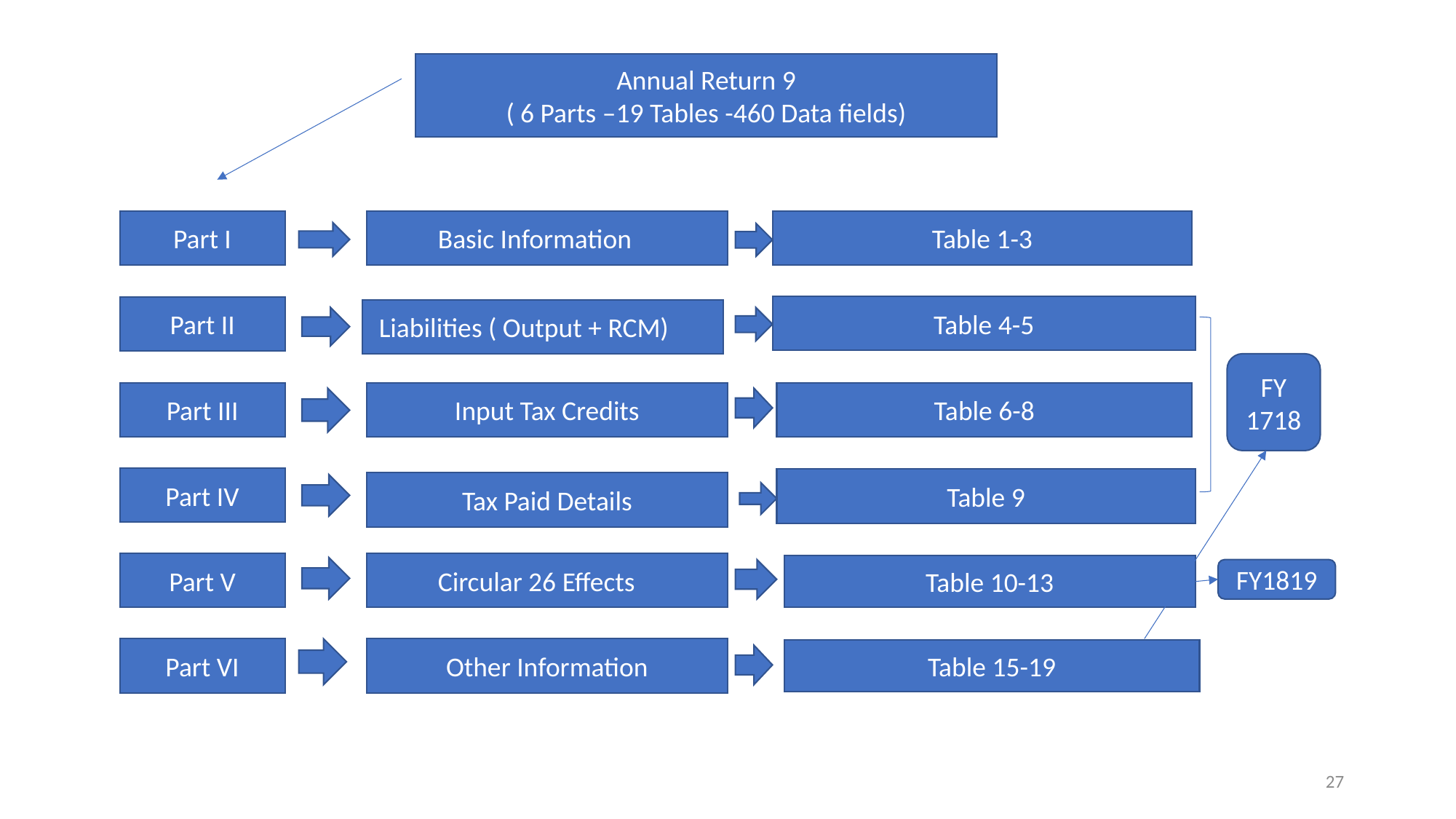

Annual Return 9
( 6 Parts –19 Tables -460 Data fields)
Part I
Basic Information
Table 1-3

Table 4-5
Part II

Liabilities ( Output + RCM)

FY 1718
Part III
Input Tax Credits
Table 6-8

Part IV
Table 9
Tax Paid Details

Part V
Circular 26 Effects
Table 10-13

FY1819
Part VI

Other Information
Table 15-19

27